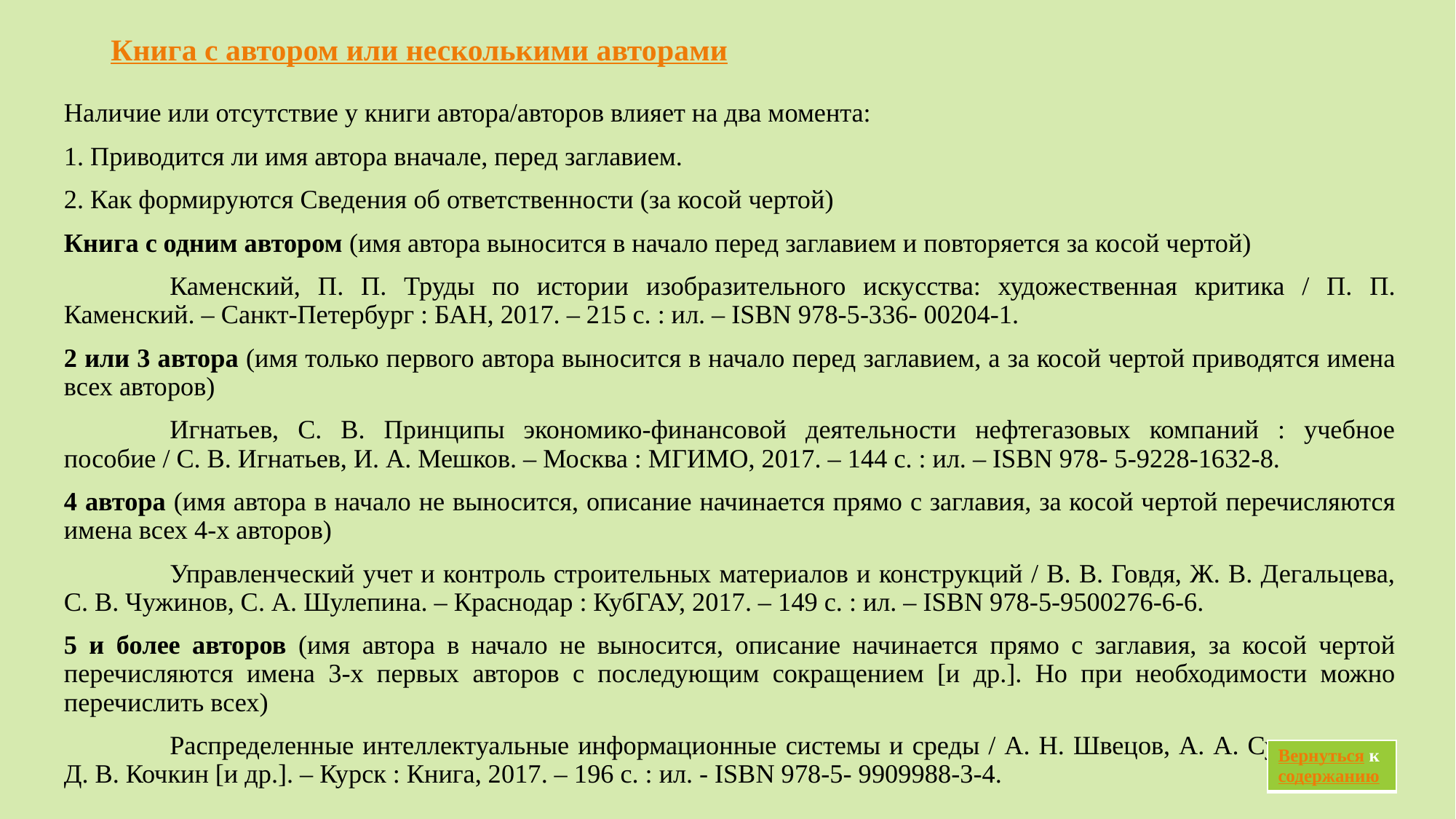

# Книга с автором или несколькими авторами
Наличие или отсутствие у книги автора/авторов влияет на два момента:
1. Приводится ли имя автора вначале, перед заглавием.
2. Как формируются Сведения об ответственности (за косой чертой)
Книга с одним автором (имя автора выносится в начало перед заглавием и повторяется за косой чертой)
	Каменский, П. П. Труды по истории изобразительного искусства: художественная критика / П. П. Каменский. – Санкт-Петербург : БАН, 2017. – 215 с. : ил. – ISBN 978-5-336- 00204-1.
2 или 3 автора (имя только первого автора выносится в начало перед заглавием, а за косой чертой приводятся имена всех авторов)
	Игнатьев, С. В. Принципы экономико-финансовой деятельности нефтегазовых компаний : учебное пособие / С. В. Игнатьев, И. А. Мешков. – Москва : МГИМО, 2017. – 144 с. : ил. – ISBN 978- 5-9228-1632-8.
4 автора (имя автора в начало не выносится, описание начинается прямо с заглавия, за косой чертой перечисляются имена всех 4-х авторов)
	Управленческий учет и контроль строительных материалов и конструкций / В. В. Говдя, Ж. В. Дегальцева, С. В. Чужинов, С. А. Шулепина. – Краснодар : КубГАУ, 2017. – 149 с. : ил. – ISBN 978-5-9500276-6-6.
5 и более авторов (имя автора в начало не выносится, описание начинается прямо с заглавия, за косой чертой перечисляются имена 3-х первых авторов с последующим сокращением [и др.]. Но при необходимости можно перечислить всех)
	Распределенные интеллектуальные информационные системы и среды / А. Н. Швецов, А. А. Суконщиков, Д. В. Кочкин [и др.]. – Курск : Книга, 2017. – 196 с. : ил. - ISBN 978-5- 9909988-3-4.
| Вернуться к содержанию |
| --- |